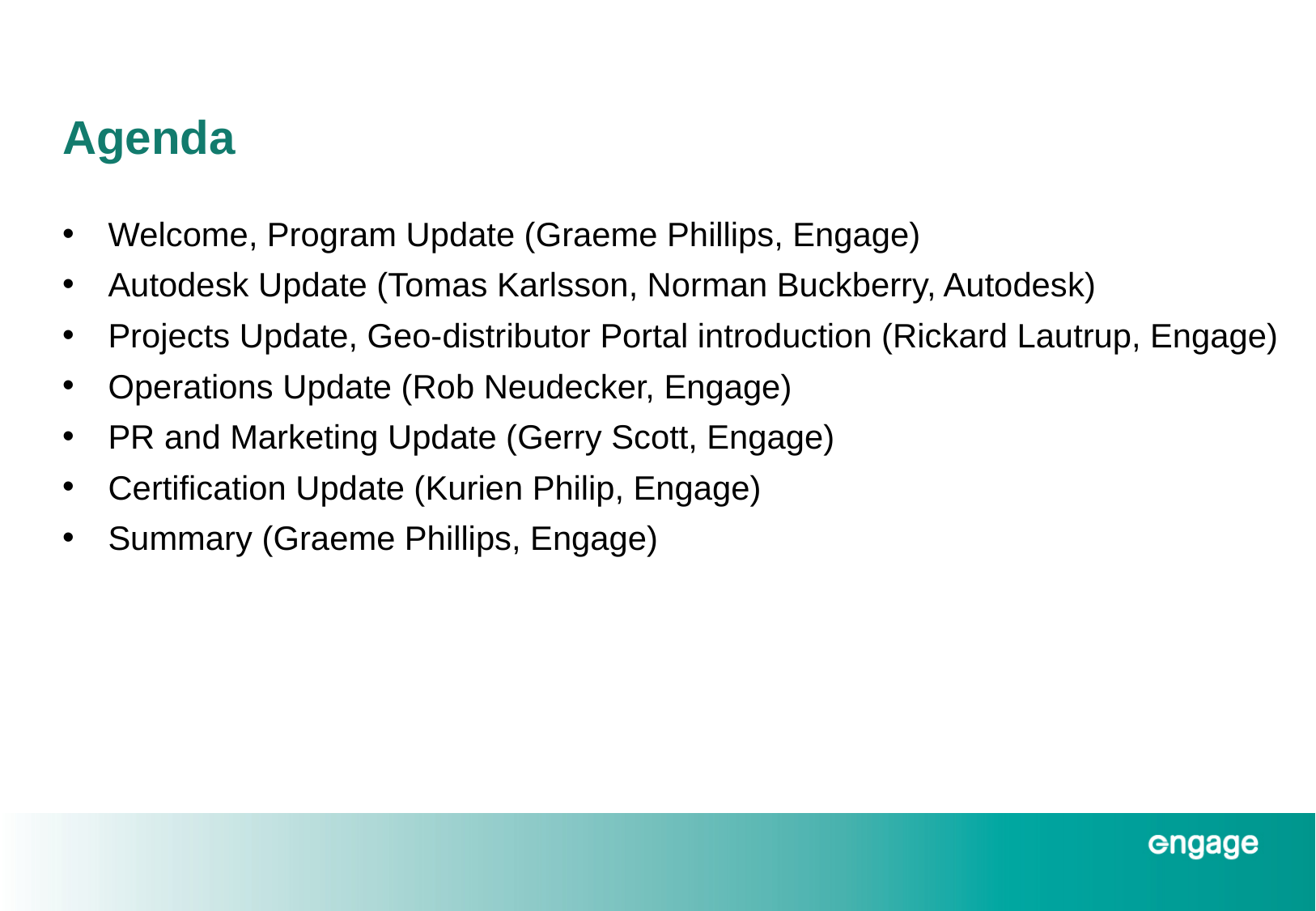

# Agenda

Welcome, Program Update (Graeme Phillips, Engage)
Autodesk Update (Tomas Karlsson, Norman Buckberry, Autodesk)
Projects Update, Geo-distributor Portal introduction (Rickard Lautrup, Engage)
Operations Update (Rob Neudecker, Engage)
PR and Marketing Update (Gerry Scott, Engage)
Certification Update (Kurien Philip, Engage)
Summary (Graeme Phillips, Engage)